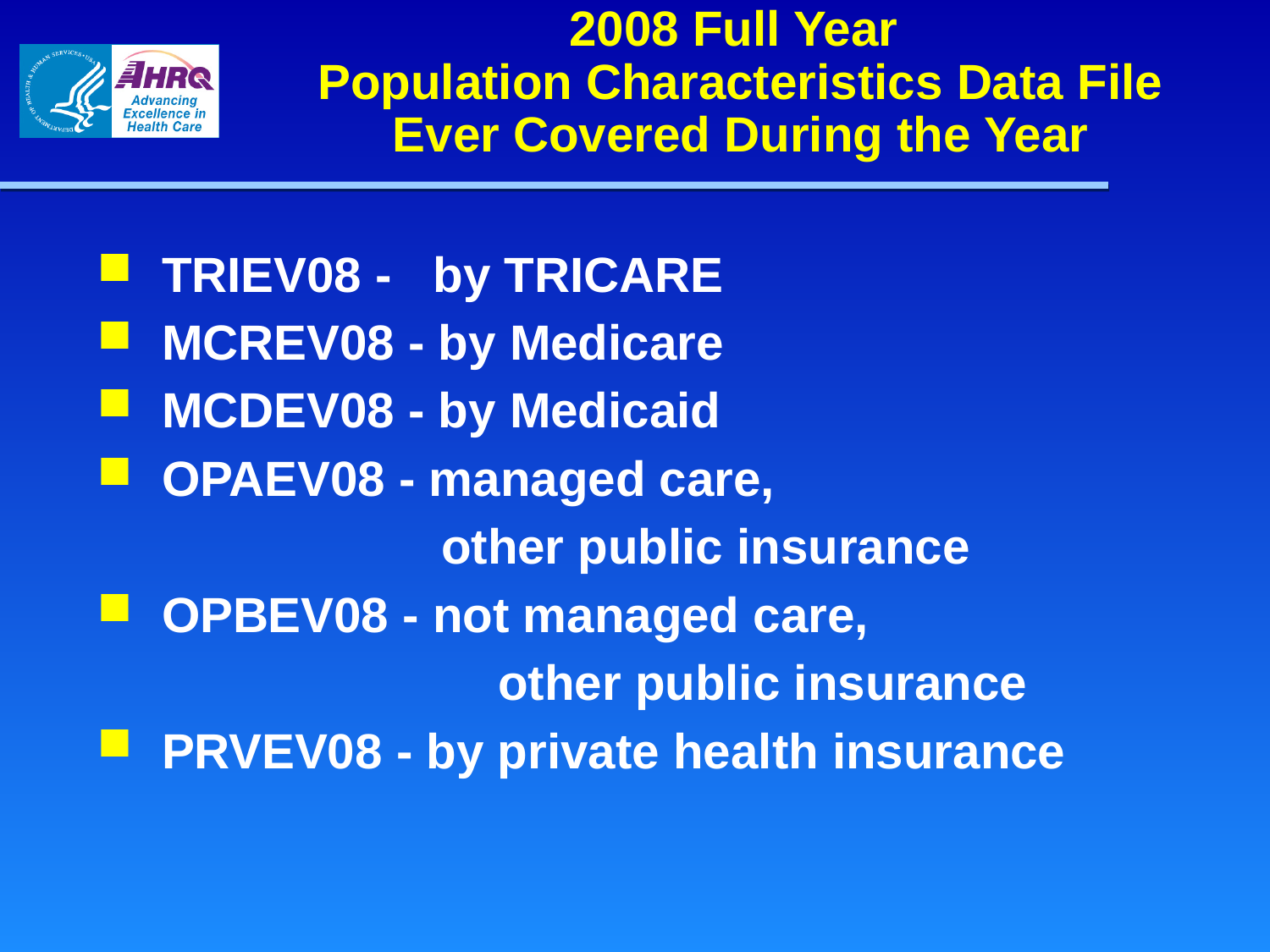

2008 Full Year
Population Characteristics Data File
Ever Covered During the Year
TRIEV08 -   by TRICARE
MCREV08 - by Medicare
MCDEV08 - by Medicaid
OPAEV08 - managed care,
                         other public insurance
OPBEV08 - not managed care,
      		      other public insurance
PRVEV08 - by private health insurance